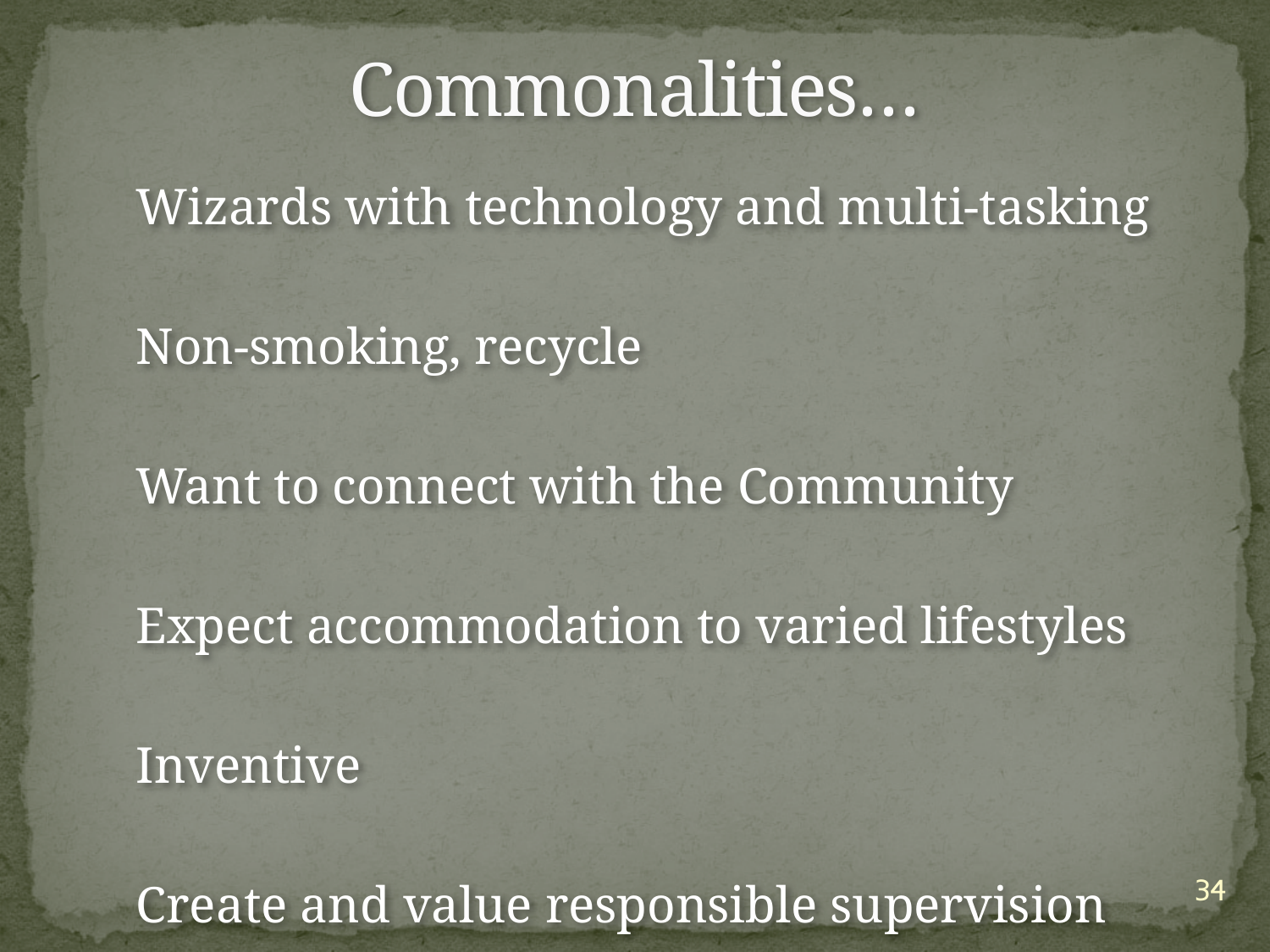

# Commonalities…
   Wizards with technology and multi-tasking

   Non-smoking, recycle

   Want to connect with the Community

   Expect accommodation to varied lifestyles

   Inventive

   Create and value responsible supervision
34